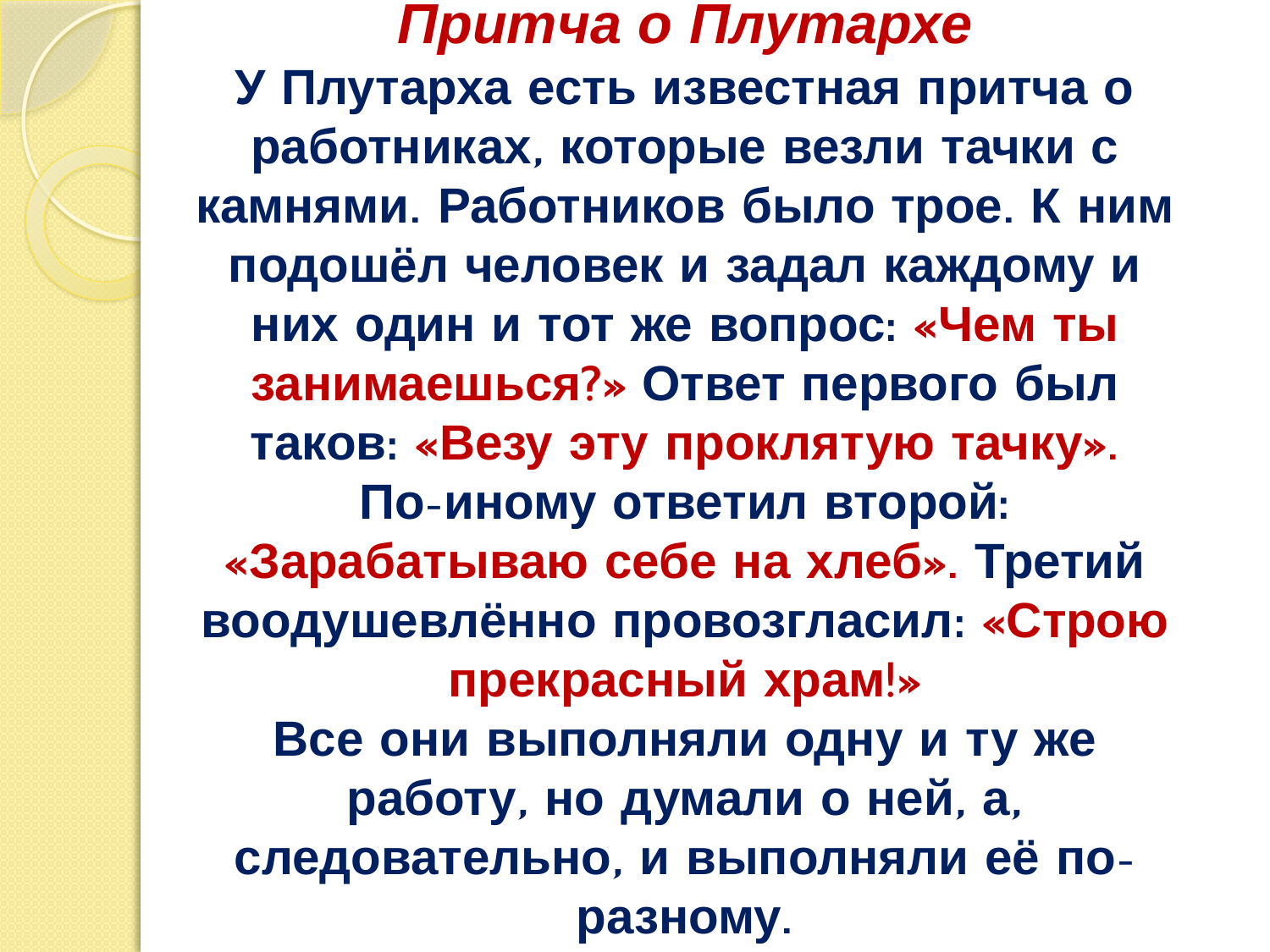

# Притча о Плутархе У Плутарха есть известная притча о работниках, которые везли тачки с камнями. Работников было трое. К ним подошёл человек и задал каждому и них один и тот же вопрос: «Чем ты занимаешься?» Ответ первого был таков: «Везу эту проклятую тачку». По-иному ответил второй: «Зарабатываю себе на хлеб». Третий воодушевлённо провозгласил: «Строю прекрасный храм!» Все они выполняли одну и ту же работу, но думали о ней, а, следовательно, и выполняли её по-разному.